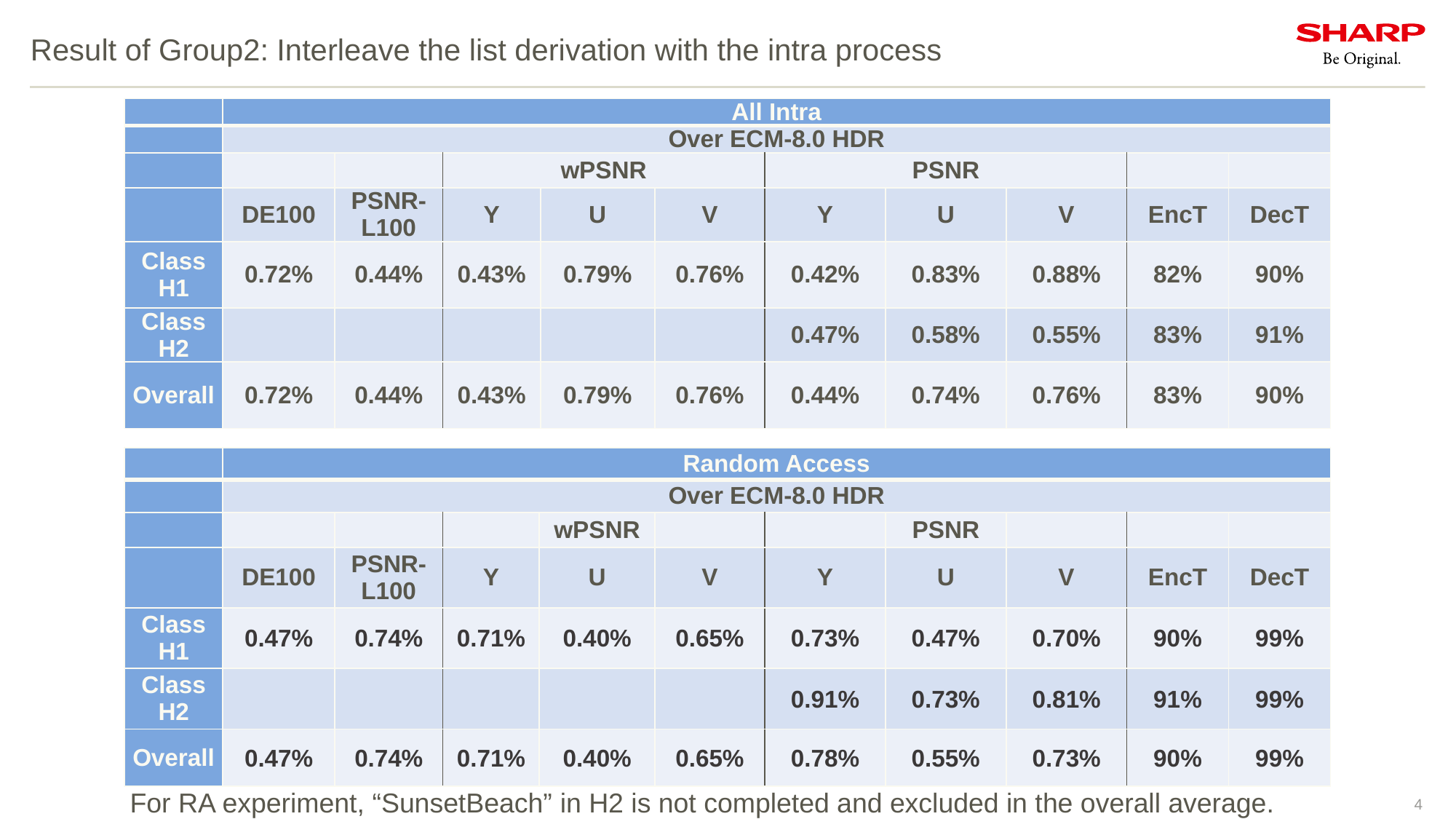

# Result of Group2: Interleave the list derivation with the intra process
|  | All Intra |  |  |  |  |  |  |  |  |  |
| --- | --- | --- | --- | --- | --- | --- | --- | --- | --- | --- |
|  | Over ECM-8.0 HDR |  |  |  |  |  |  |  |  |  |
|  |  |  | wPSNR |  |  | PSNR |  |  |  |  |
|  | DE100 | PSNR-L100 | Y | U | V | Y | U | V | EncT | DecT |
| Class H1 | 0.72% | 0.44% | 0.43% | 0.79% | 0.76% | 0.42% | 0.83% | 0.88% | 82% | 90% |
| Class H2 |  |  |  |  |  | 0.47% | 0.58% | 0.55% | 83% | 91% |
| Overall | 0.72% | 0.44% | 0.43% | 0.79% | 0.76% | 0.44% | 0.74% | 0.76% | 83% | 90% |
|  | Random Access |  |  |  |  |  |  |  |  |  |
| --- | --- | --- | --- | --- | --- | --- | --- | --- | --- | --- |
|  | Over ECM-8.0 HDR |  |  |  |  |  |  |  |  |  |
|  |  |  |  | wPSNR |  |  | PSNR |  |  |  |
|  | DE100 | PSNR-L100 | Y | U | V | Y | U | V | EncT | DecT |
| Class H1 | 0.47% | 0.74% | 0.71% | 0.40% | 0.65% | 0.73% | 0.47% | 0.70% | 90% | 99% |
| Class H2 |  |  |  |  |  | 0.91% | 0.73% | 0.81% | 91% | 99% |
| Overall | 0.47% | 0.74% | 0.71% | 0.40% | 0.65% | 0.78% | 0.55% | 0.73% | 90% | 99% |
For RA experiment, “SunsetBeach” in H2 is not completed and excluded in the overall average.
4